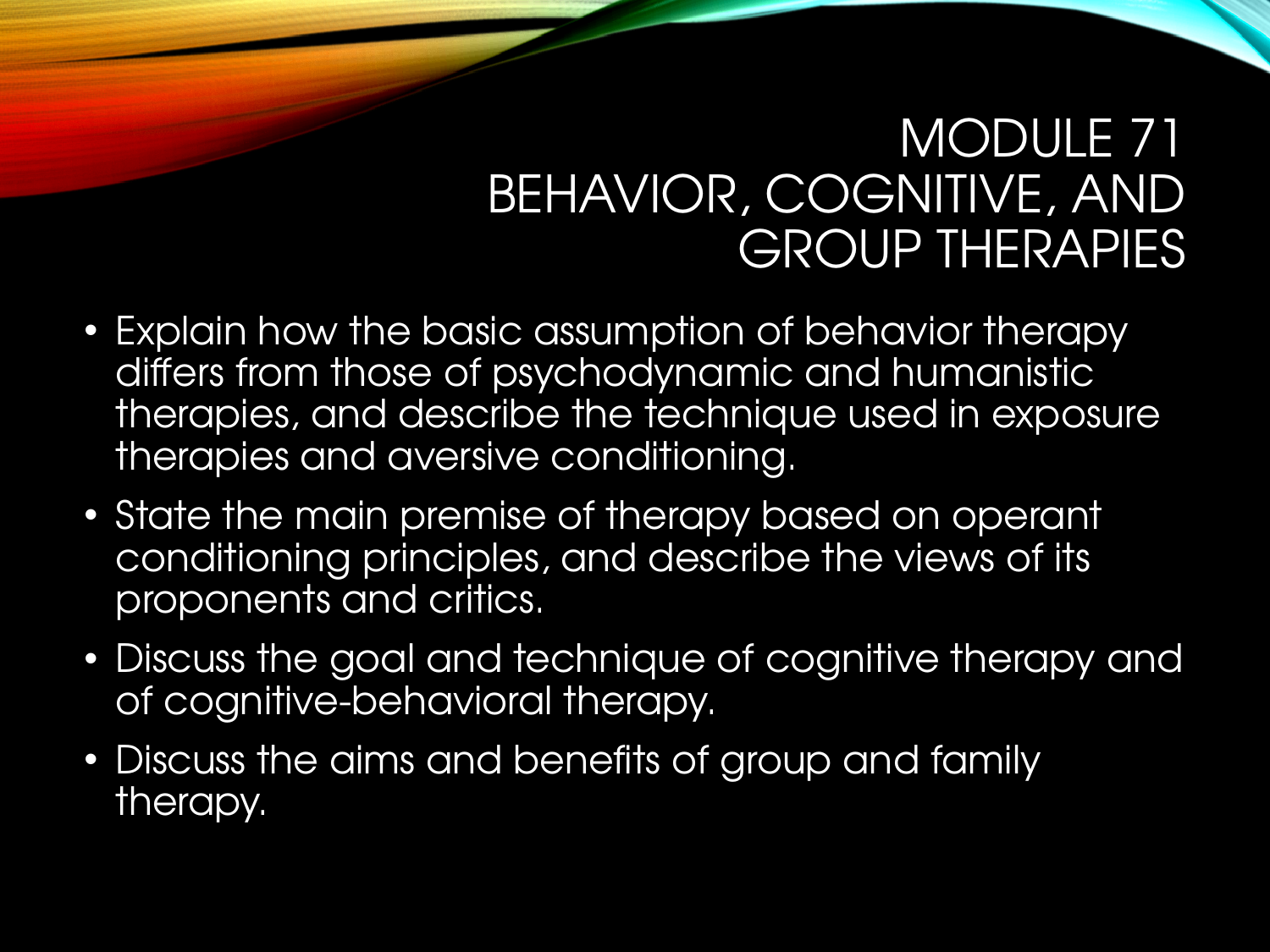

# MODULE 71 Behavior, Cognitive, and group therapies
Explain how the basic assumption of behavior therapy differs from those of psychodynamic and humanistic therapies, and describe the technique used in exposure therapies and aversive conditioning.
State the main premise of therapy based on operant conditioning principles, and describe the views of its proponents and critics.
Discuss the goal and technique of cognitive therapy and of cognitive-behavioral therapy.
Discuss the aims and benefits of group and family therapy.